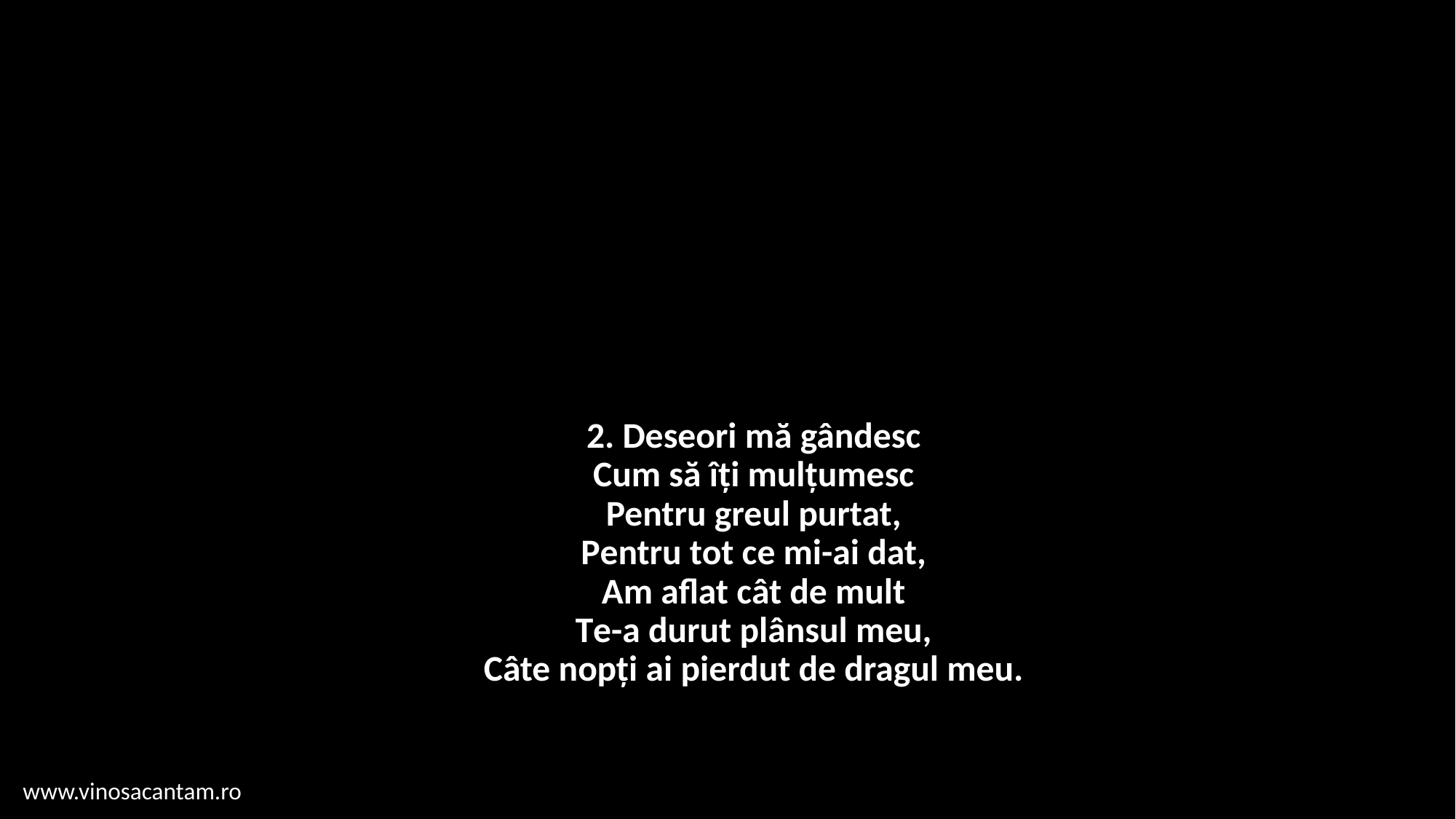

# 2. Deseori mă gândesc Cum să îți mulțumesc Pentru greul purtat, Pentru tot ce mi-ai dat, Am aflat cât de mult Te-a durut plânsul meu, Câte nopți ai pierdut de dragul meu.
www.vinosacantam.ro